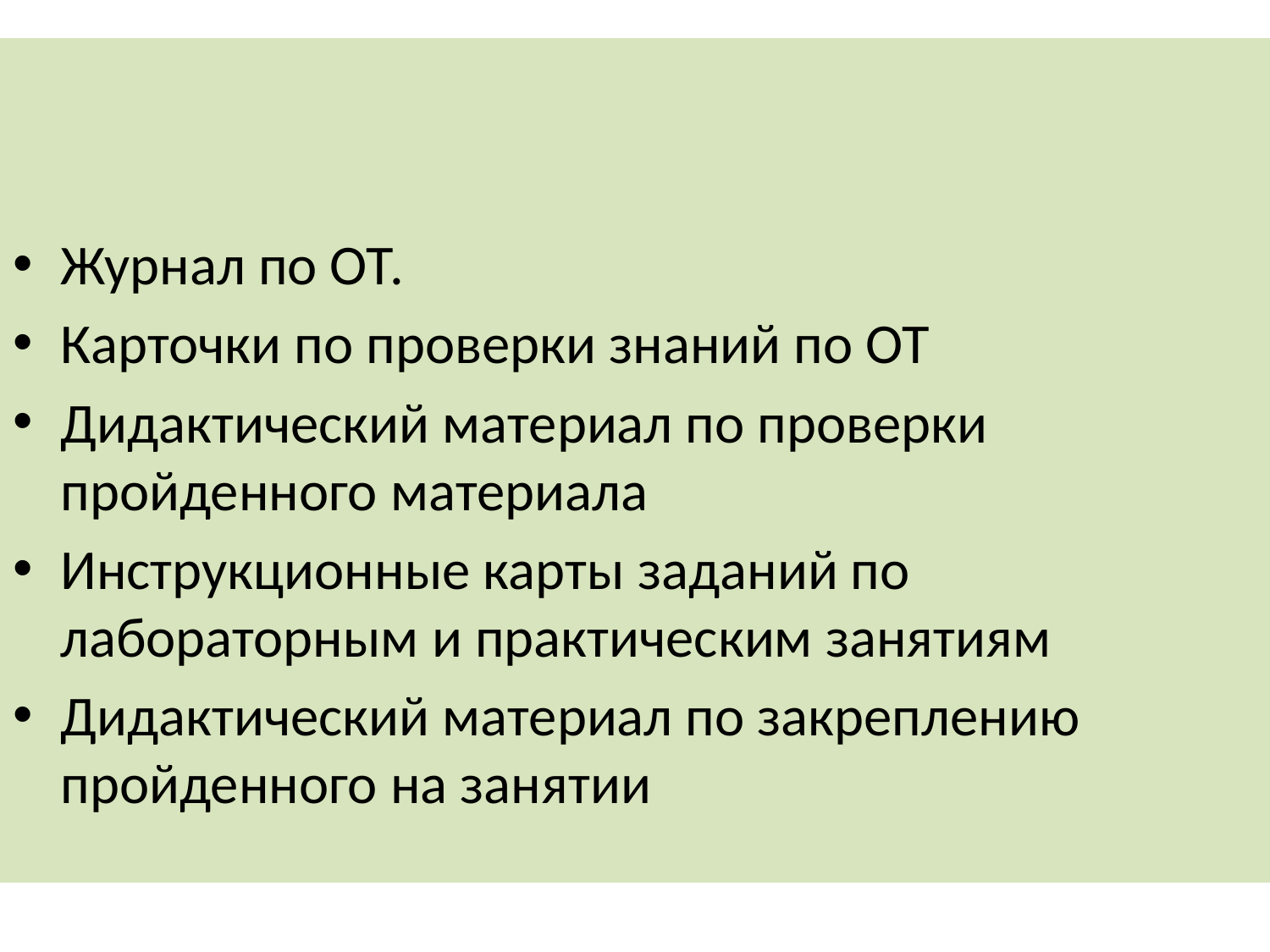

Журнал по ОТ.
Карточки по проверки знаний по ОТ
Дидактический материал по проверки пройденного материала
Инструкционные карты заданий по лабораторным и практическим занятиям
Дидактический материал по закреплению пройденного на занятии